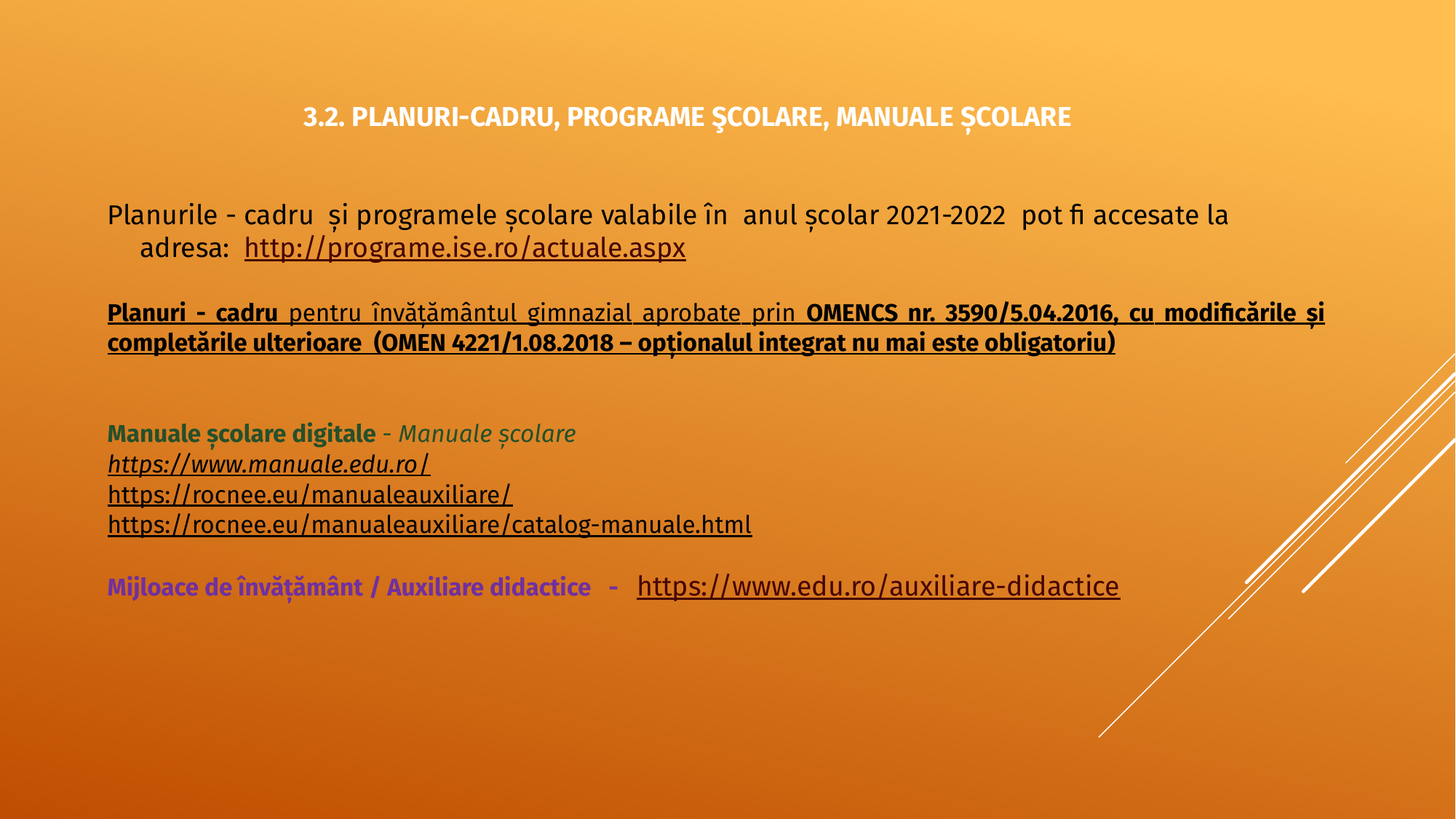

3.2. PLANURI-CADRU, PROGRAME ŞCOLARE, MANUALE ȘCOLARE

Planurile - cadru  și programele școlare valabile în  anul școlar 2021-2022  pot fi accesate la adresa:  http://programe.ise.ro/actuale.aspx

Planuri - cadru pentru învățământul gimnazial aprobate prin OMENCS nr. 3590/5.04.2016, cu modificările și completările ulterioare  (OMEN 4221/1.08.2018 – opționalul integrat nu mai este obligatoriu)

Manuale școlare digitale - Manuale școlare
https://www.manuale.edu.ro/
https://rocnee.eu/manualeauxiliare/
https://rocnee.eu/manualeauxiliare/catalog-manuale.html

Mijloace de învățământ / Auxiliare didactice   -   https://www.edu.ro/auxiliare-didactice